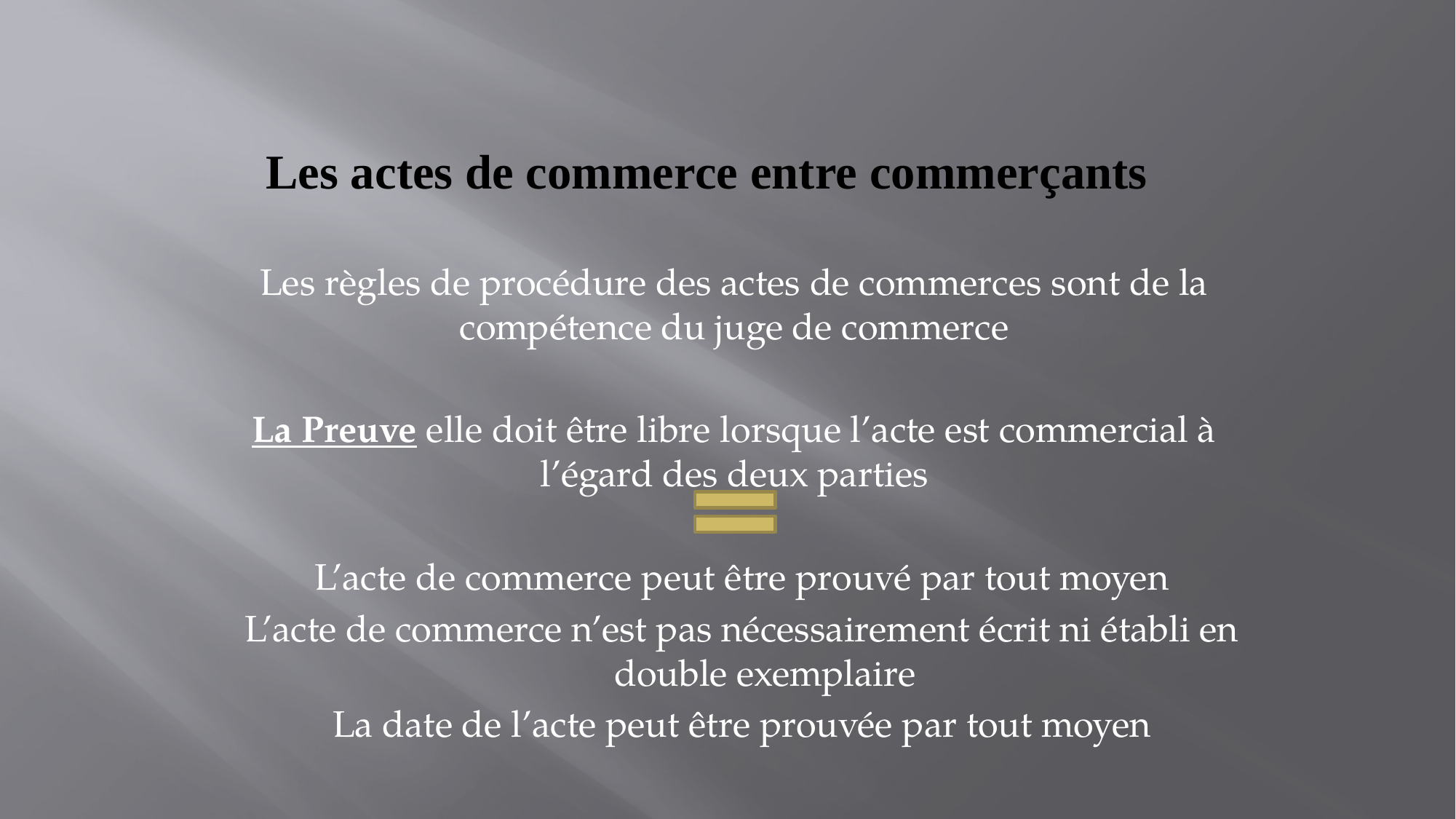

# Les actes de commerce entre commerçants
Les règles de procédure des actes de commerces sont de la compétence du juge de commerce

La Preuve elle doit être libre lorsque l’acte est commercial à l’égard des deux parties

L’acte de commerce peut être prouvé par tout moyen
L’acte de commerce n’est pas nécessairement écrit ni établi en double exemplaire
La date de l’acte peut être prouvée par tout moyen